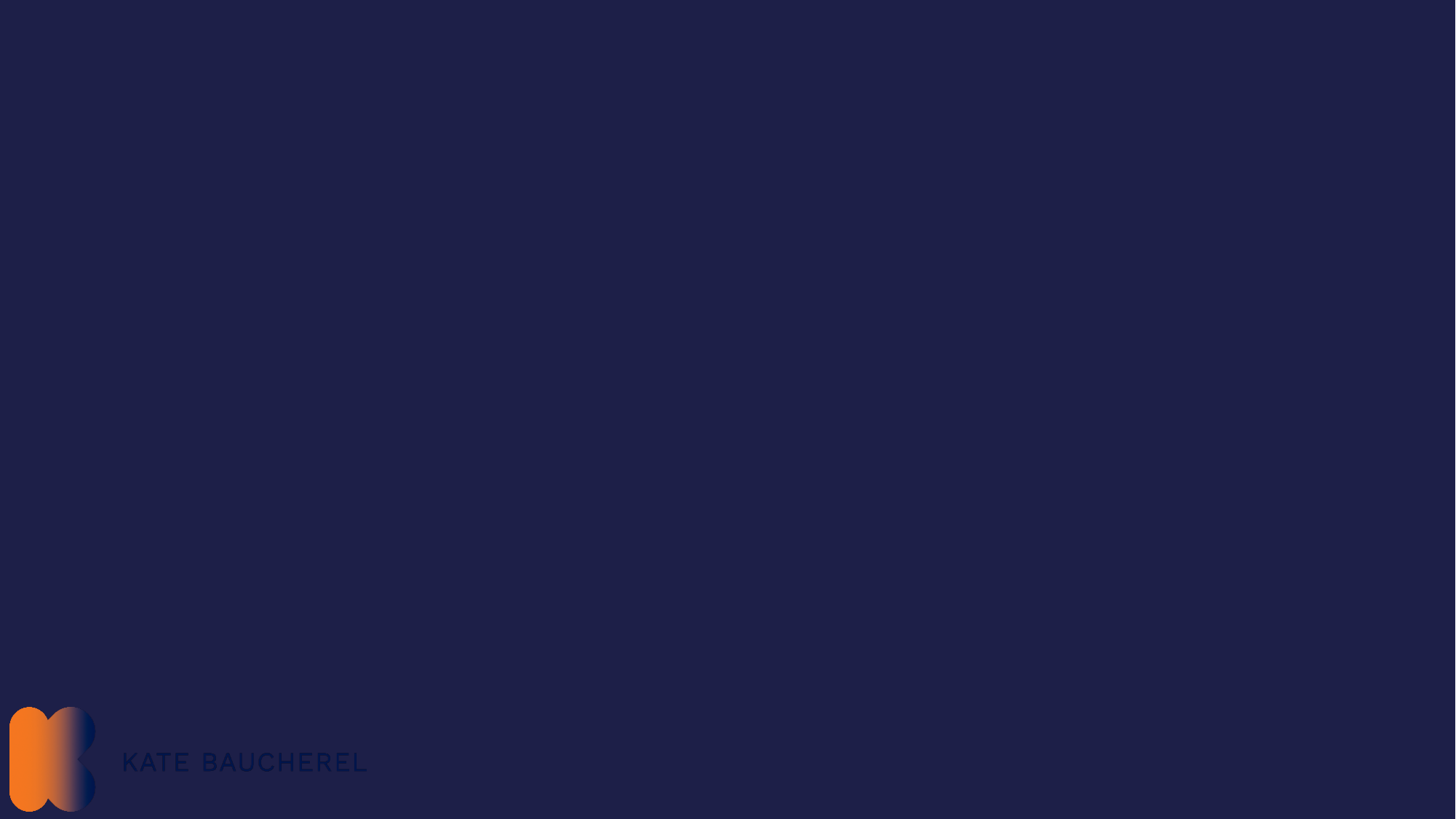

# Vectors, Value and Vulnerabilities
Where there is value, there are criminals – and there’s a lot of value in crypto
Stolen or illicit funds can be traced far more easily than cash, but are not always recoverable
Traditional attack vectors are used – social engineering, malware, phishing and more
Some blockchain-specific methodology:
Exploit smart contract coding flaws
51% and Sybil attacks to gain control of a blockchain
Compromise private keys